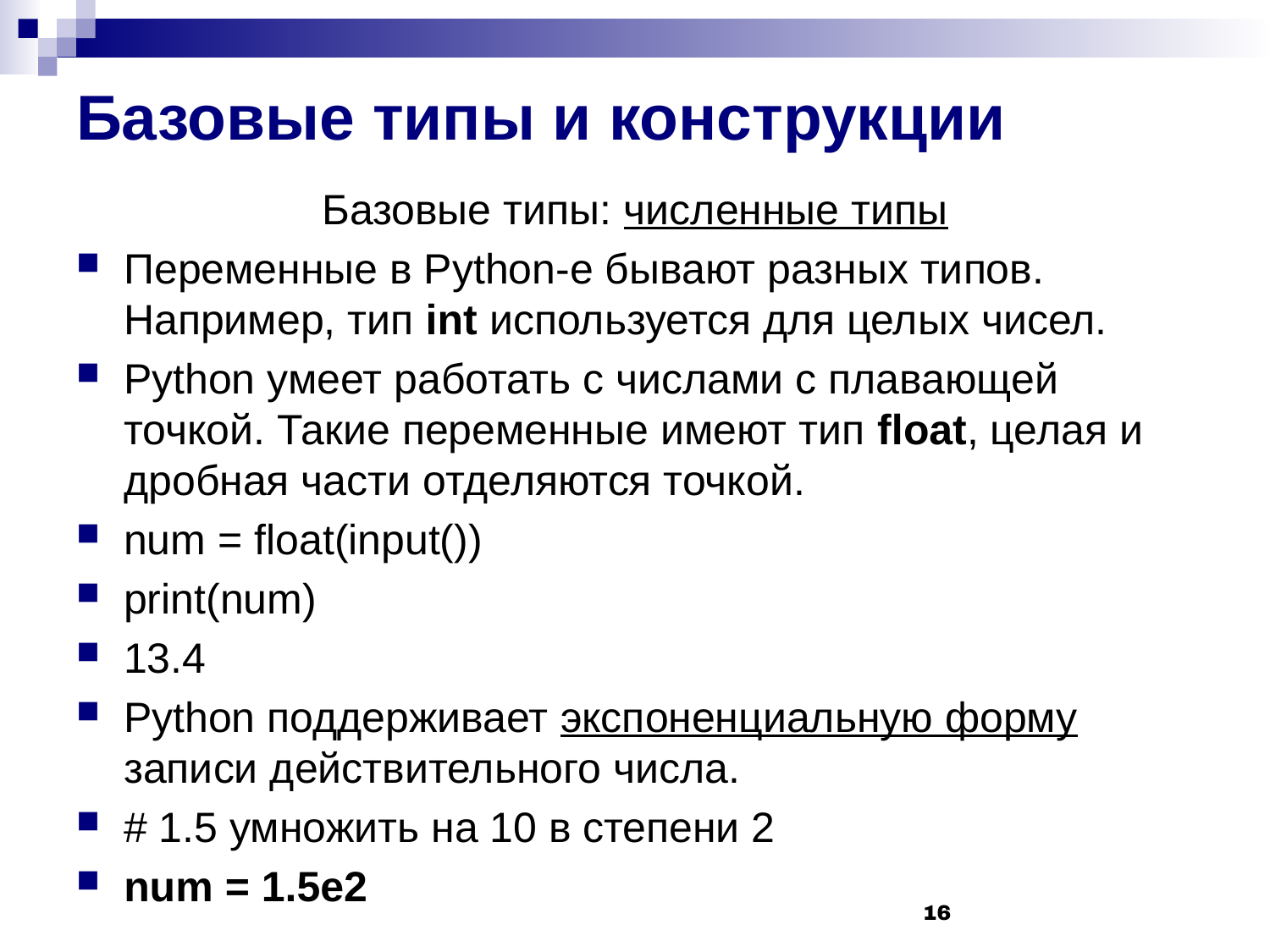

# Базовые типы и конструкции
Базовые типы: численные типы
Переменные в Python-е бывают разных типов. Например, тип int используется для целых чисел.
Python умеет работать с числами с плавающей точкой. Такие переменные имеют тип float, целая и дробная части отделяются точкой.
num = float(input())
print(num)
13.4
Python поддерживает экспоненциальную форму записи действительного числа.
# 1.5 умножить на 10 в степени 2
num = 1.5e2
16